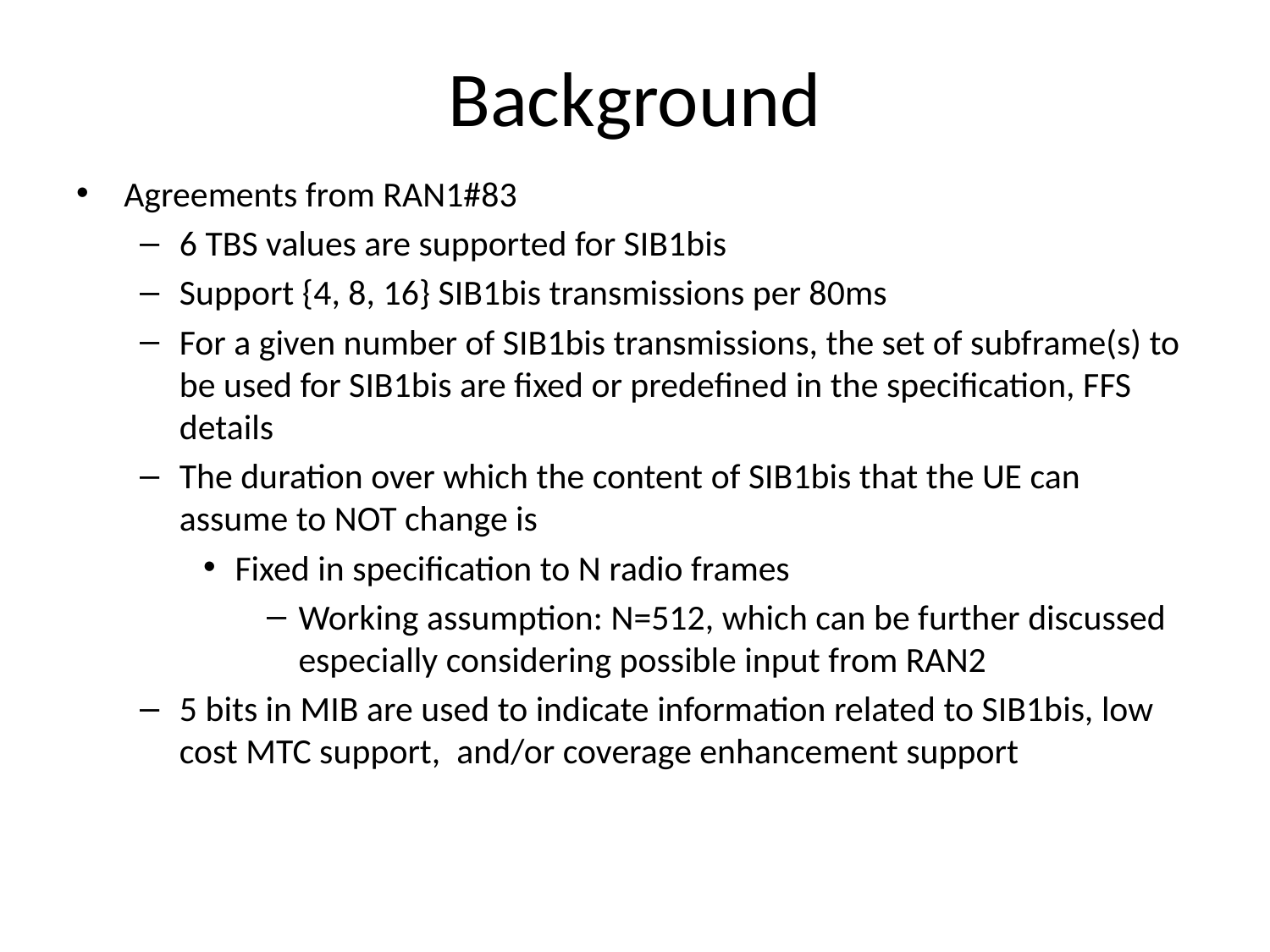

# Background
Agreements from RAN1#83
6 TBS values are supported for SIB1bis
Support {4, 8, 16} SIB1bis transmissions per 80ms
For a given number of SIB1bis transmissions, the set of subframe(s) to be used for SIB1bis are fixed or predefined in the specification, FFS details
The duration over which the content of SIB1bis that the UE can assume to NOT change is
Fixed in specification to N radio frames
Working assumption: N=512, which can be further discussed especially considering possible input from RAN2
5 bits in MIB are used to indicate information related to SIB1bis, low cost MTC support,  and/or coverage enhancement support